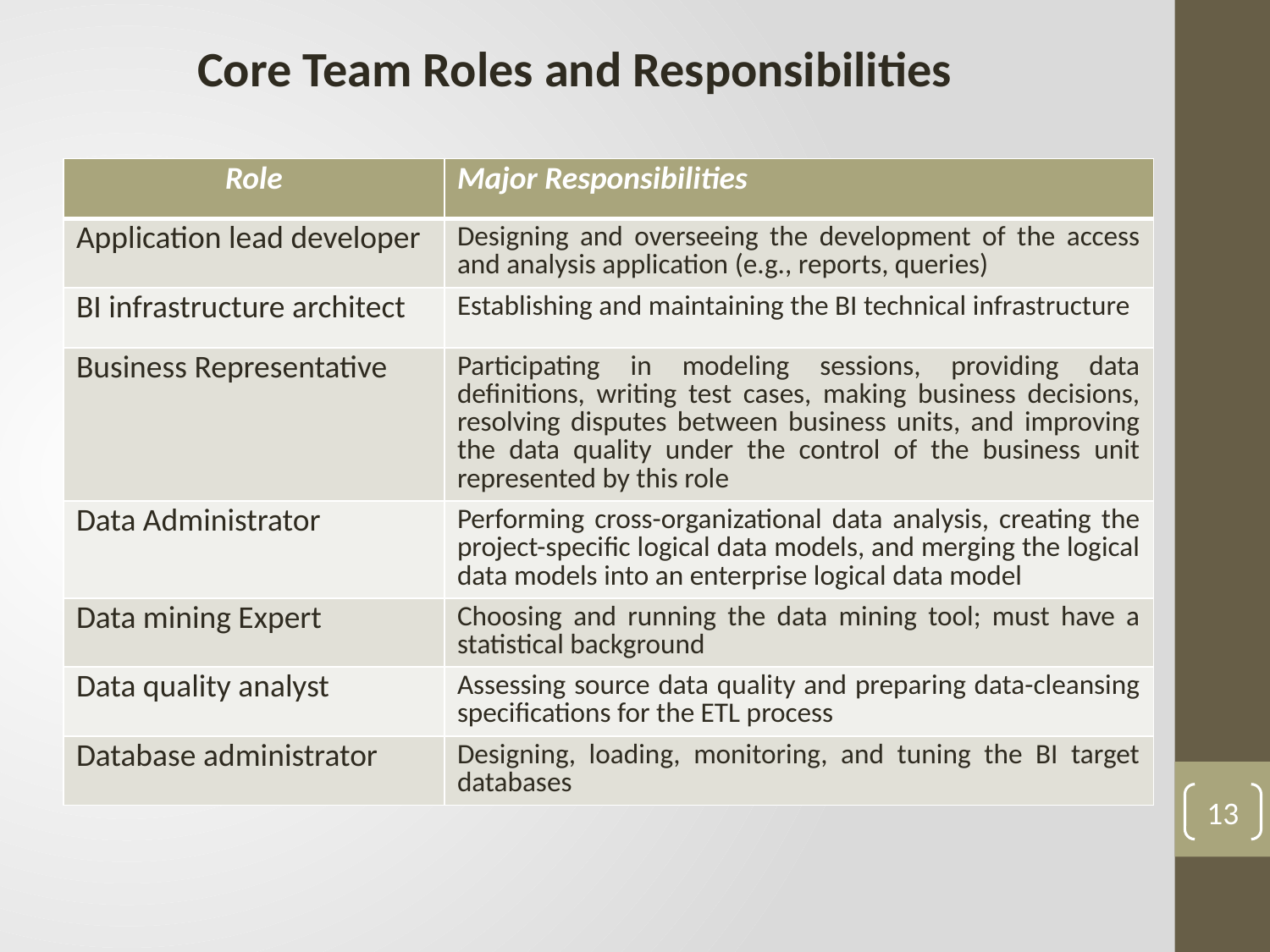

Core Team Roles and Responsibilities
| Role | Major Responsibilities |
| --- | --- |
| Application lead developer | Designing and overseeing the development of the access and analysis application (e.g., reports, queries) |
| BI infrastructure architect | Establishing and maintaining the BI technical infrastructure |
| Business Representative | Participating in modeling sessions, providing data definitions, writing test cases, making business decisions, resolving disputes between business units, and improving the data quality under the control of the business unit represented by this role |
| Data Administrator | Performing cross-organizational data analysis, creating the project-specific logical data models, and merging the logical data models into an enterprise logical data model |
| Data mining Expert | Choosing and running the data mining tool; must have a statistical background |
| Data quality analyst | Assessing source data quality and preparing data-cleansing specifications for the ETL process |
| Database administrator | Designing, loading, monitoring, and tuning the BI target databases |
13